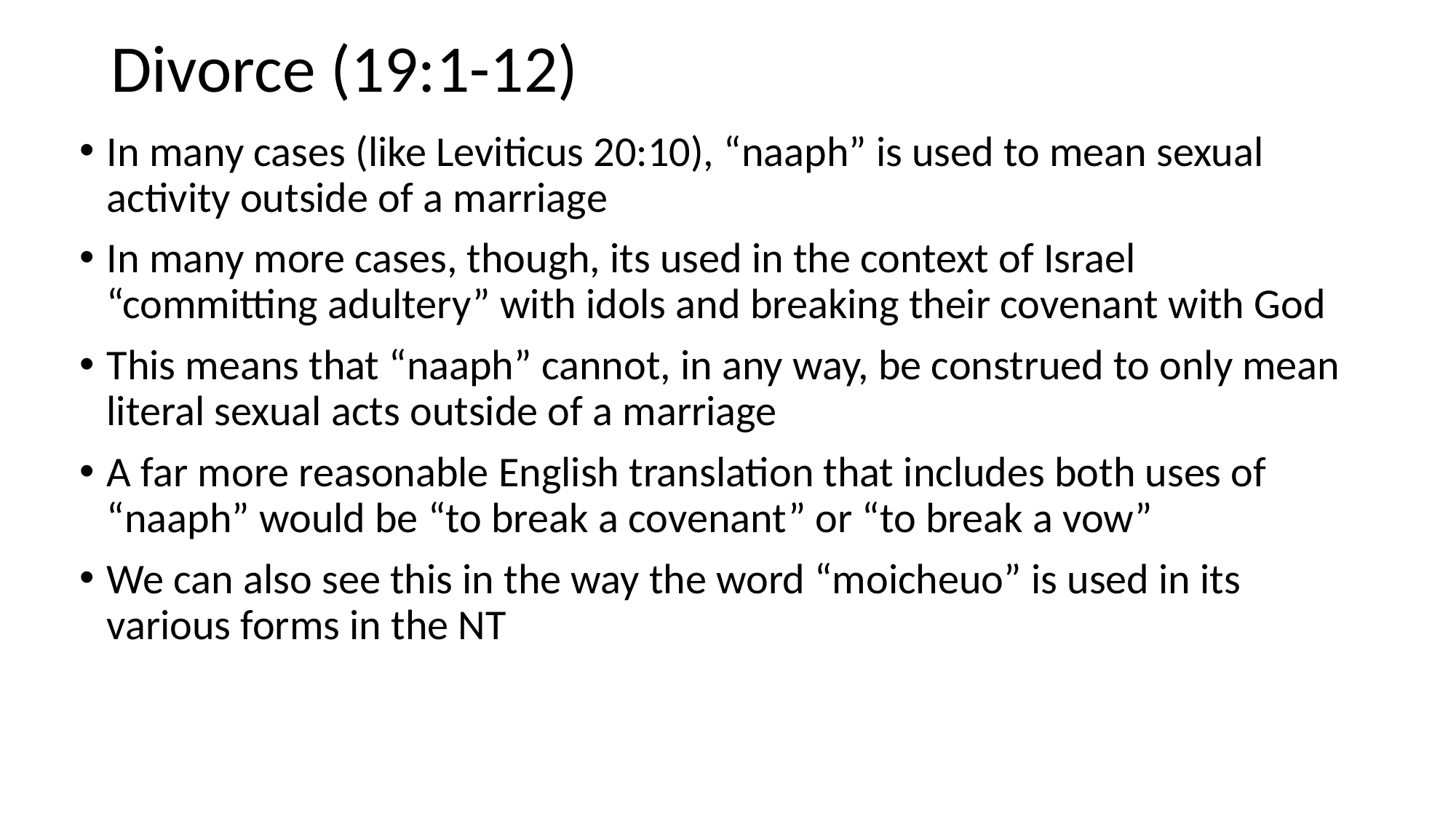

# Divorce (19:1-12)
In many cases (like Leviticus 20:10), “naaph” is used to mean sexual activity outside of a marriage
In many more cases, though, its used in the context of Israel “committing adultery” with idols and breaking their covenant with God
This means that “naaph” cannot, in any way, be construed to only mean literal sexual acts outside of a marriage
A far more reasonable English translation that includes both uses of “naaph” would be “to break a covenant” or “to break a vow”
We can also see this in the way the word “moicheuo” is used in its various forms in the NT